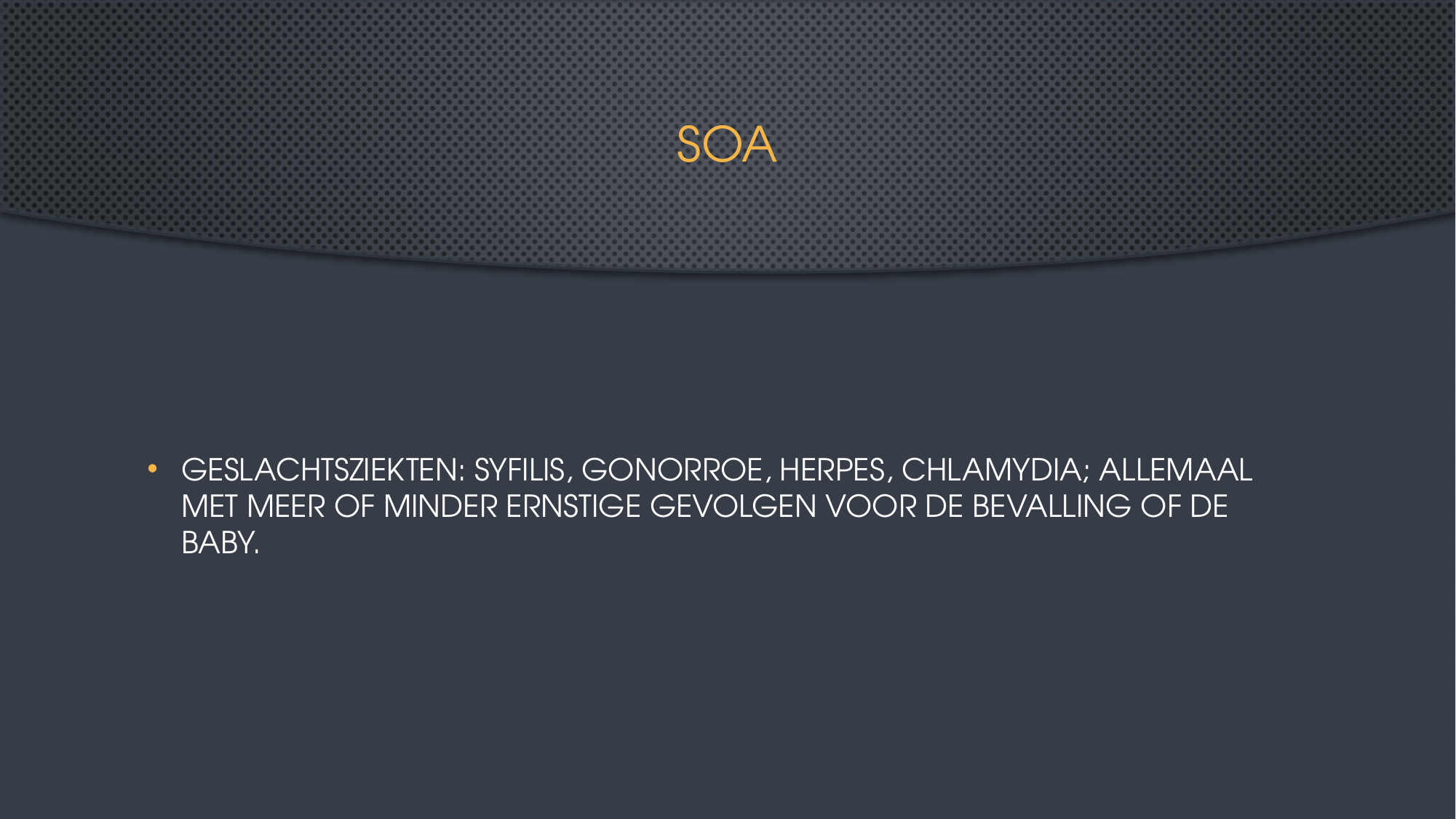

# SOA
Geslachtsziekten: syfilis, gonorroe, herpes, chlamydia; allemaal met meer of minder ernstige gevolgen voor de bevalling of de baby.